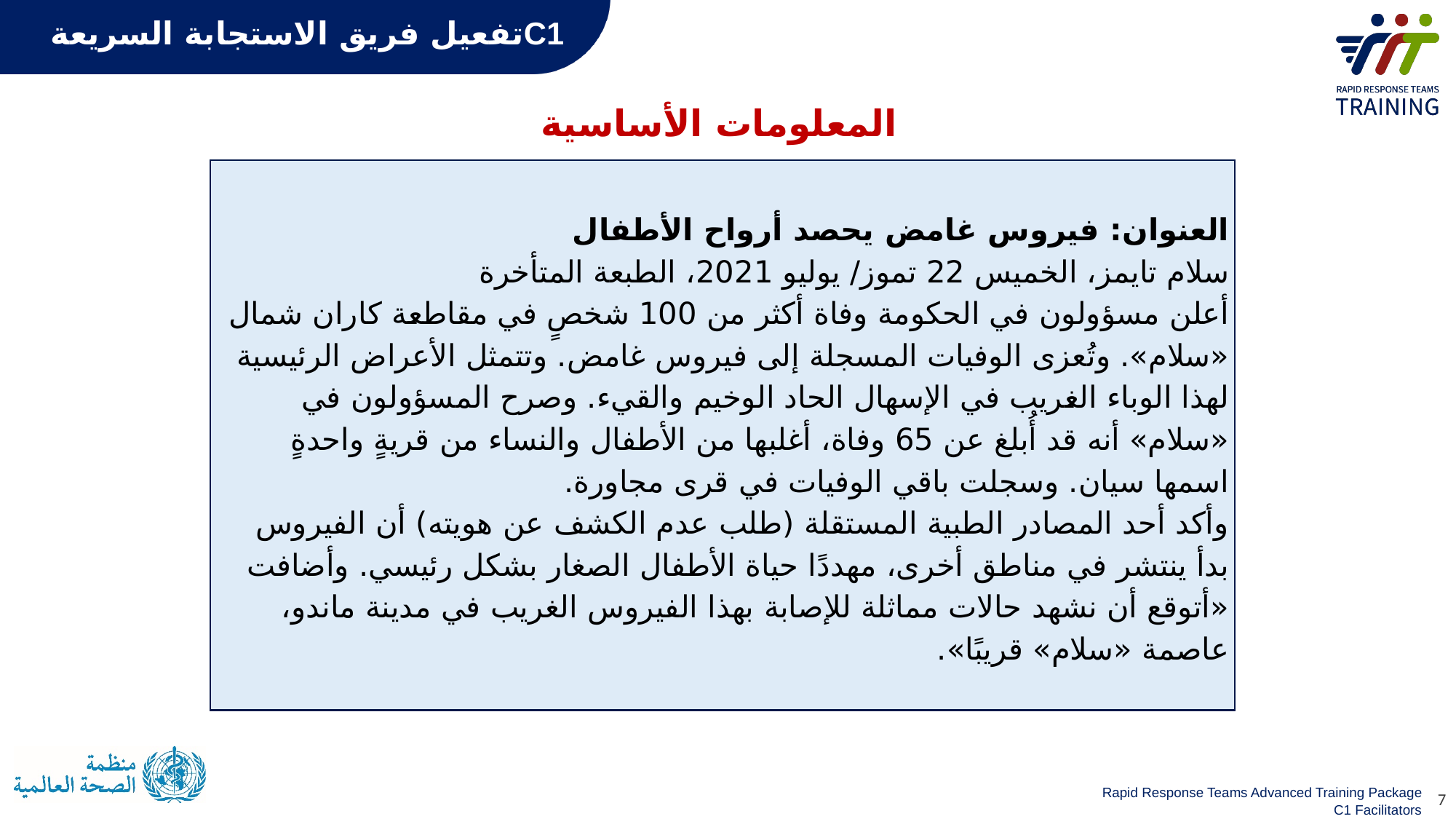

# C1تفعيل فريق الاستجابة السريعة
المعلومات الأساسية
العنوان: فيروس غامض يحصد أرواح الأطفال
سلام تايمز، الخميس 22 تموز/ يوليو 2021، الطبعة المتأخرة
أعلن مسؤولون في الحكومة وفاة أكثر من 100 شخصٍ في مقاطعة كاران شمال «سلام». وتُعزى الوفيات المسجلة إلى فيروس غامض. وتتمثل الأعراض الرئيسية لهذا الوباء الغريب في الإسهال الحاد الوخيم والقيء. وصرح المسؤولون في «سلام» أنه قد أُبلغ عن 65 وفاة، أغلبها من الأطفال والنساء من قريةٍ واحدةٍ اسمها سيان. وسجلت باقي الوفيات في قرى مجاورة.
وأكد أحد المصادر الطبية المستقلة (طلب عدم الكشف عن هويته) أن الفيروس بدأ ينتشر في مناطق أخرى، مهددًا حياة الأطفال الصغار بشكل رئيسي. وأضافت «أتوقع أن نشهد حالات مماثلة للإصابة بهذا الفيروس الغريب في مدينة ماندو، عاصمة «سلام» قريبًا».